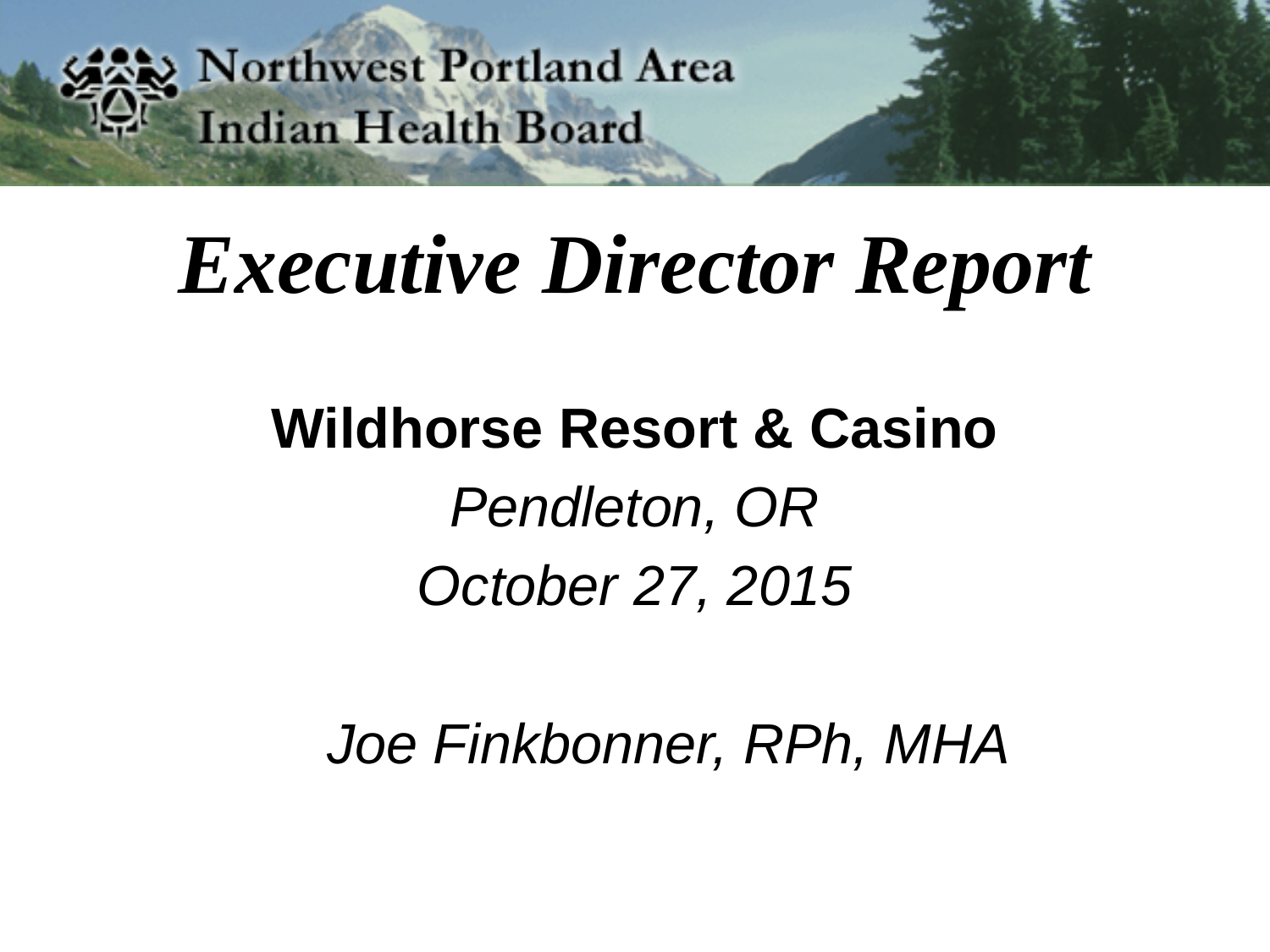

# Executive Director Report
Wildhorse Resort & Casino
Pendleton, OR
October 27, 2015

                Joe Finkbonner, RPh, MHA